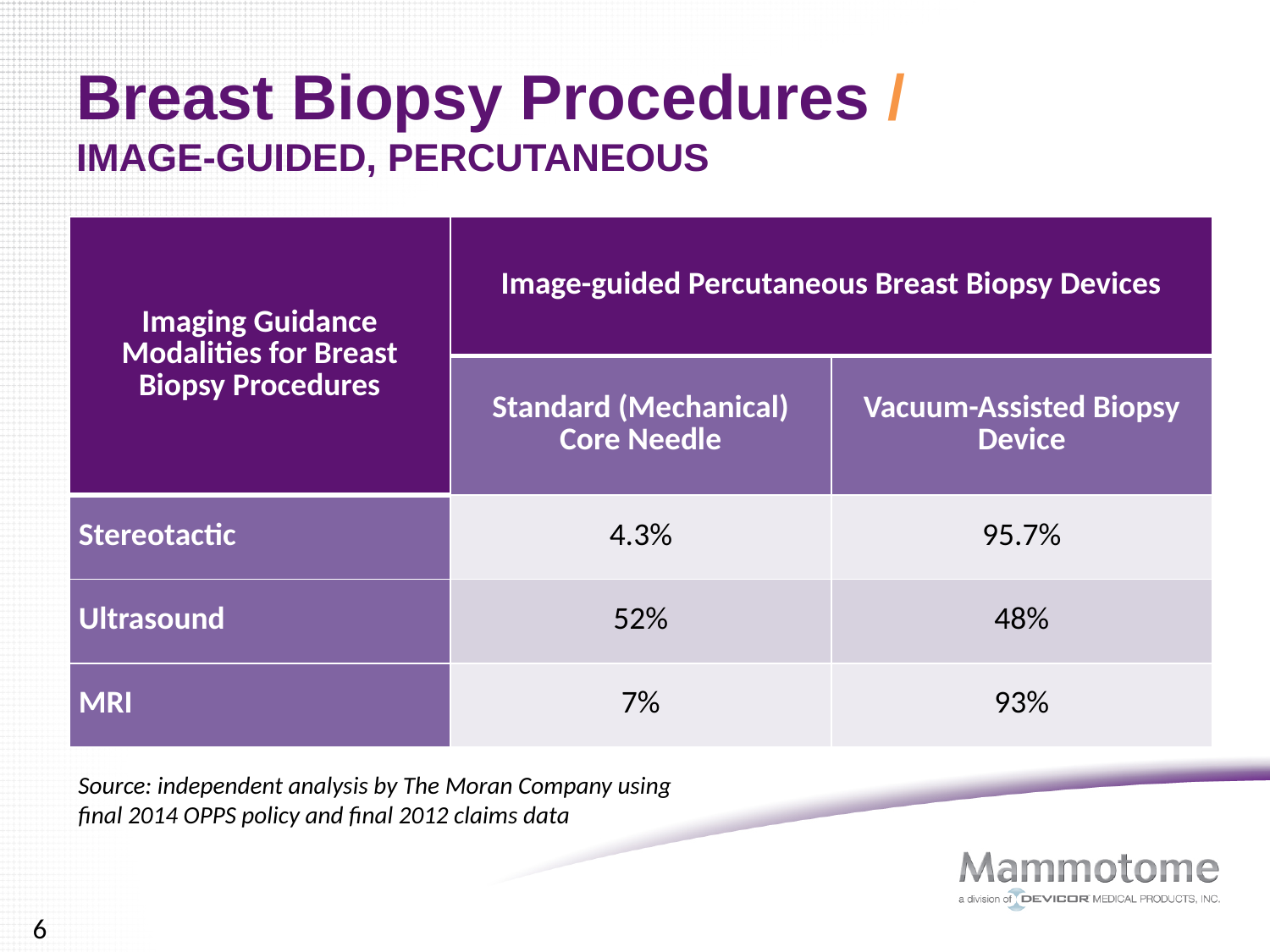

# Breast Biopsy Procedures / IMAGE-GUIDED, PERCUTANEOUS
| Imaging Guidance Modalities for Breast Biopsy Procedures | Image-guided Percutaneous Breast Biopsy Devices |  |
| --- | --- | --- |
|  | Standard (Mechanical) Core Needle | Vacuum-Assisted Biopsy Device |
| Stereotactic | 4.3% | 95.7% |
| Ultrasound | 52% | 48% |
| MRI | 7% | 93% |
Source: independent analysis by The Moran Company using final 2014 OPPS policy and final 2012 claims data